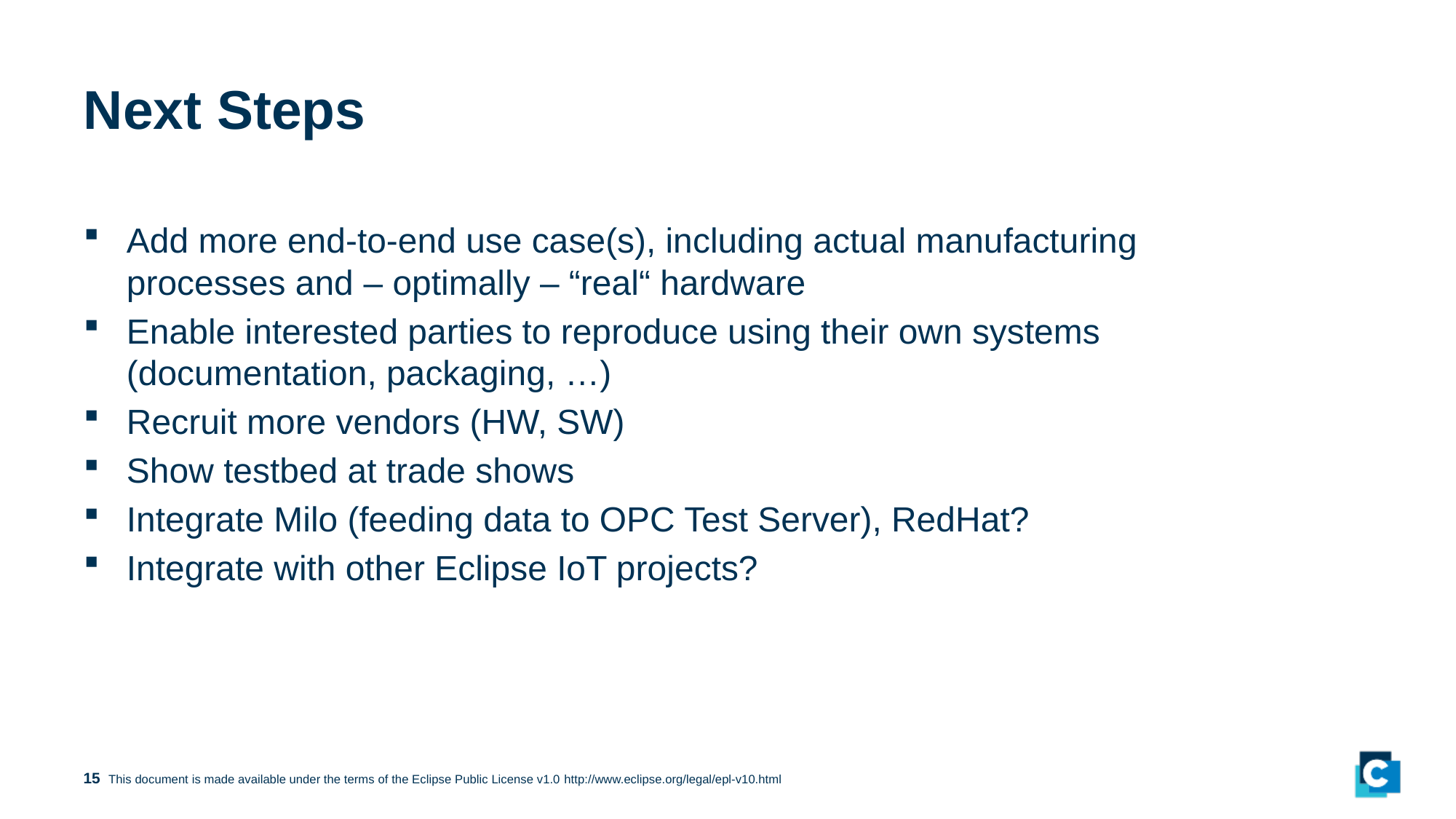

# Next Steps
Add more end-to-end use case(s), including actual manufacturing processes and – optimally – “real“ hardware
Enable interested parties to reproduce using their own systems (documentation, packaging, …)
Recruit more vendors (HW, SW)
Show testbed at trade shows
Integrate Milo (feeding data to OPC Test Server), RedHat?
Integrate with other Eclipse IoT projects?